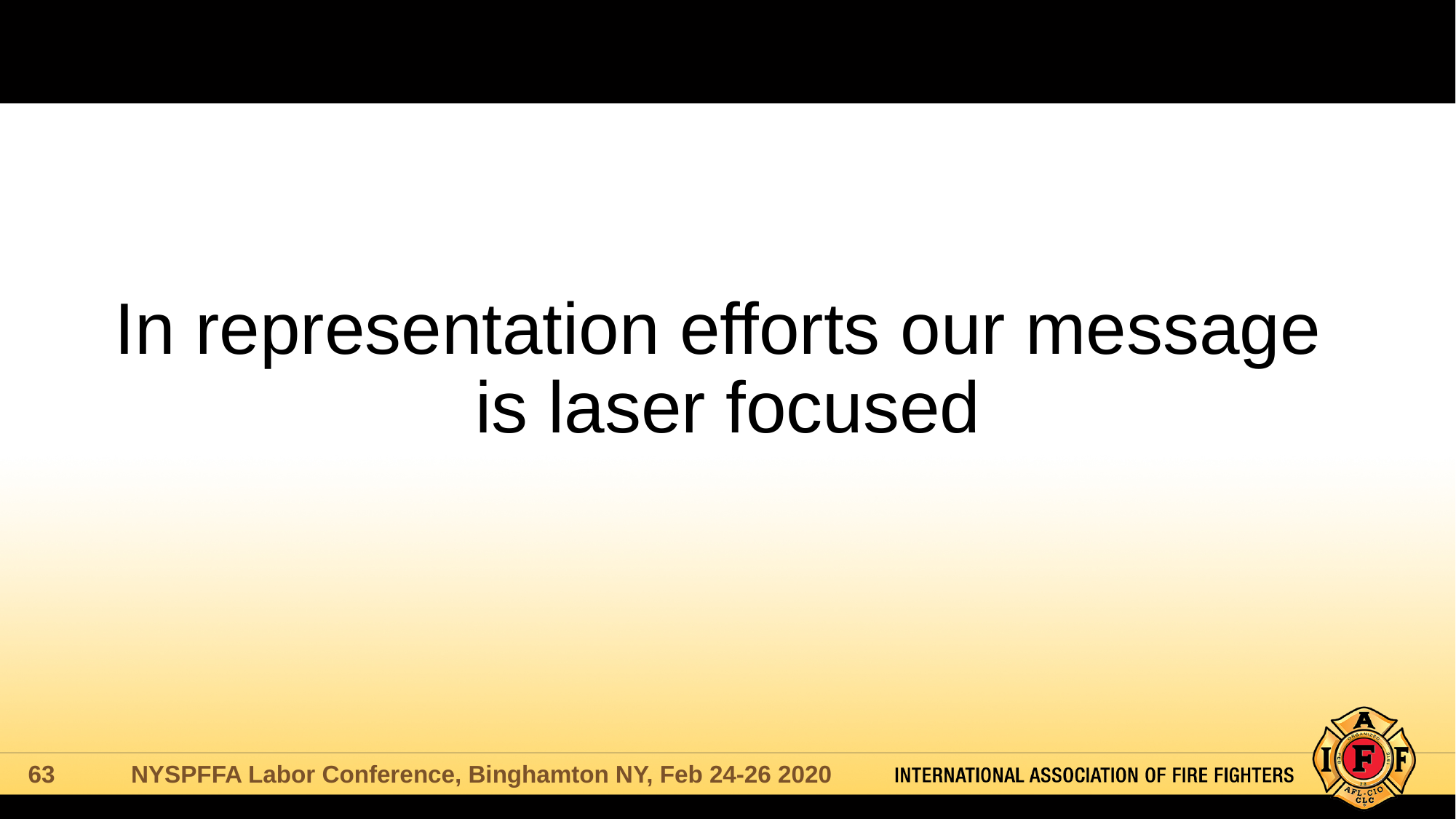

# In representation efforts our message is laser focused
NYSPFFA Labor Conference, Binghamton NY, Feb 24-26 2020